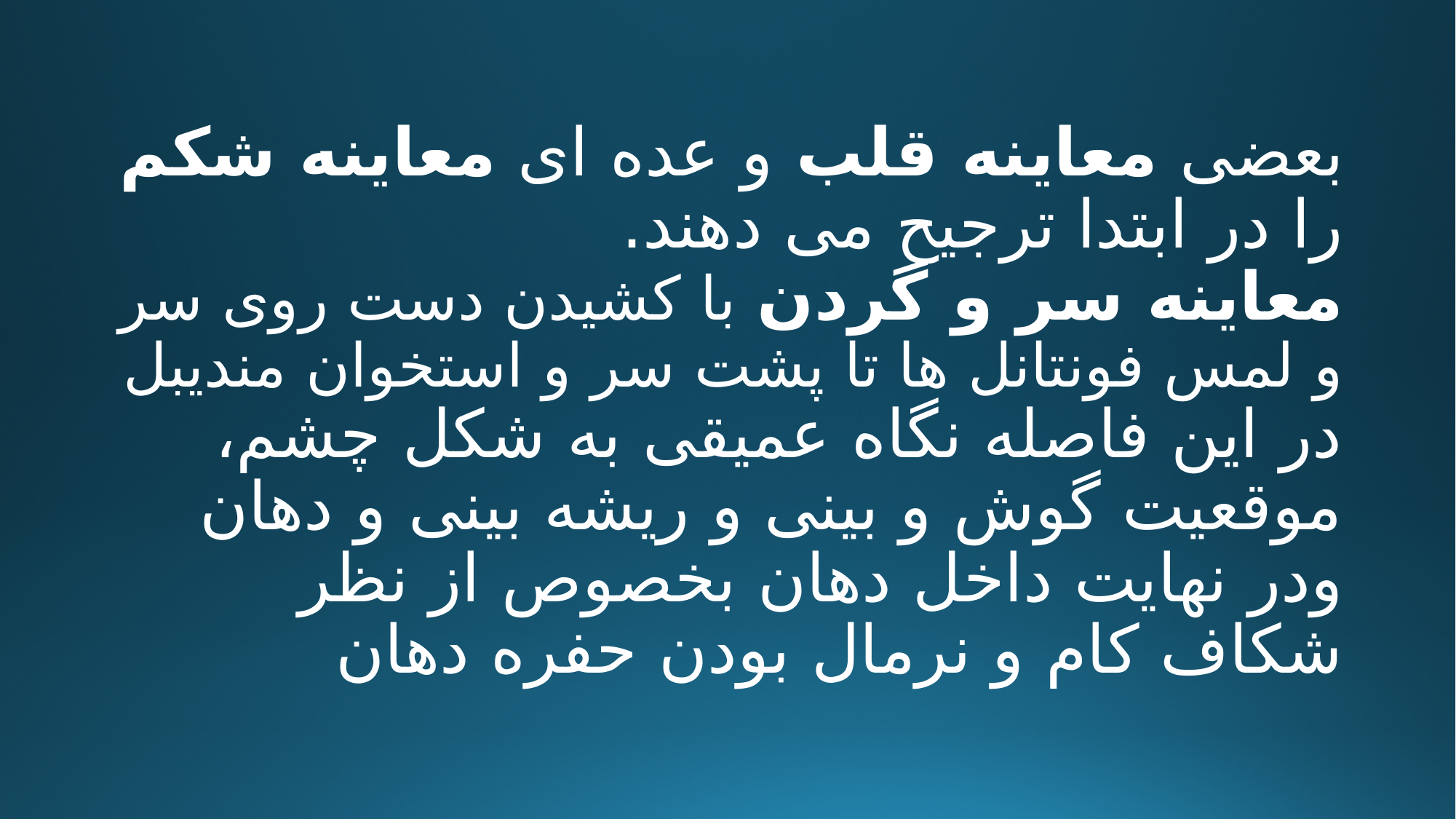

# بعضی معاینه قلب و عده ای معاینه شکم را در ابتدا ترجیح می دهند. معاینه سر و گردن با کشیدن دست روی سر و لمس فونتانل ها تا پشت سر و استخوان مندیبل در این فاصله نگاه عمیقی به شکل چشم،  موقعیت گوش و بینی و ریشه بینی و دهان  ودر نهایت داخل دهان بخصوص از نظر شکاف کام و نرمال بودن حفره دهان